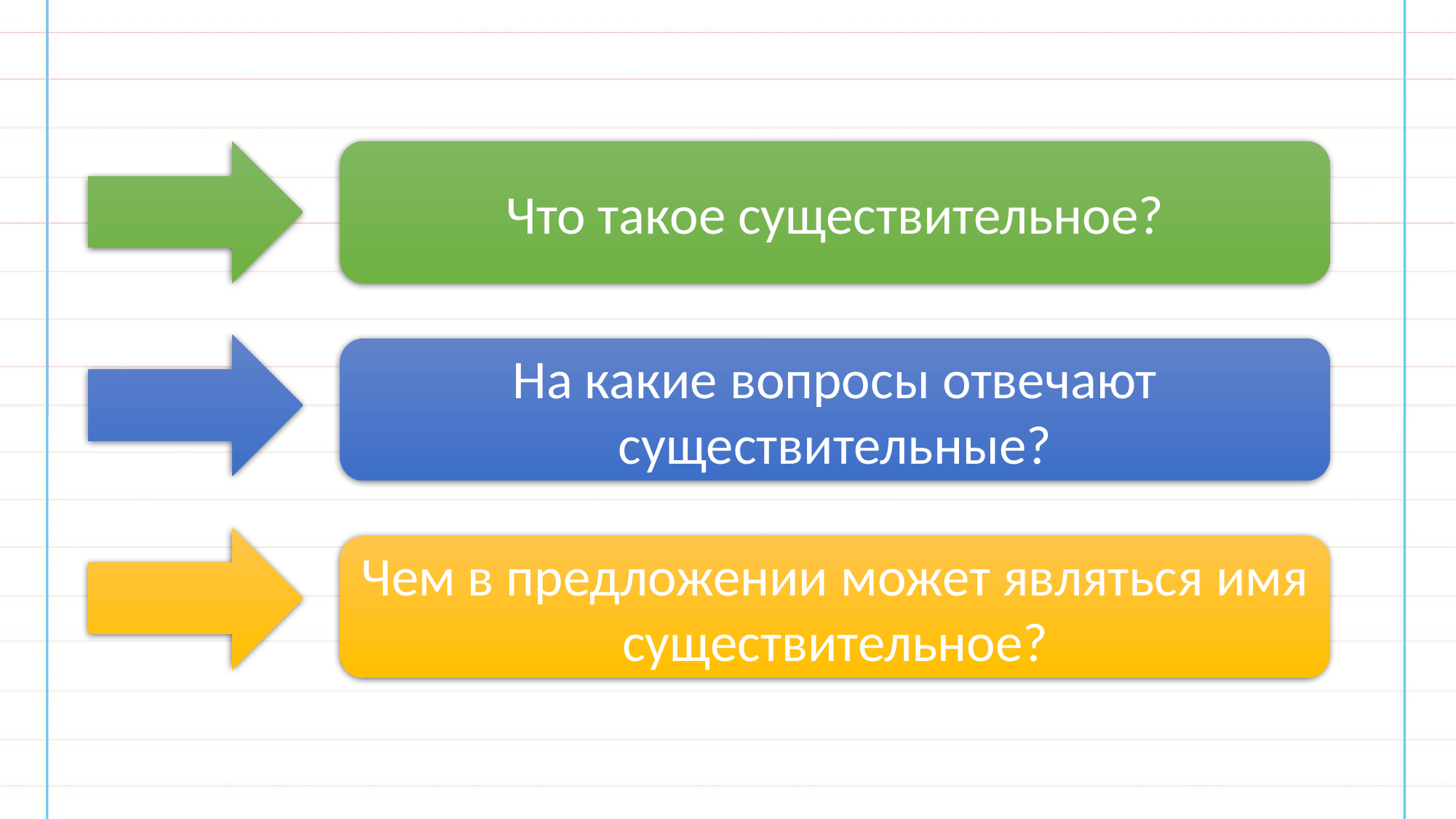

#

Что такое существительное?

На какие вопросы отвечают существительные?

Чем в предложении может являться имя существительное?